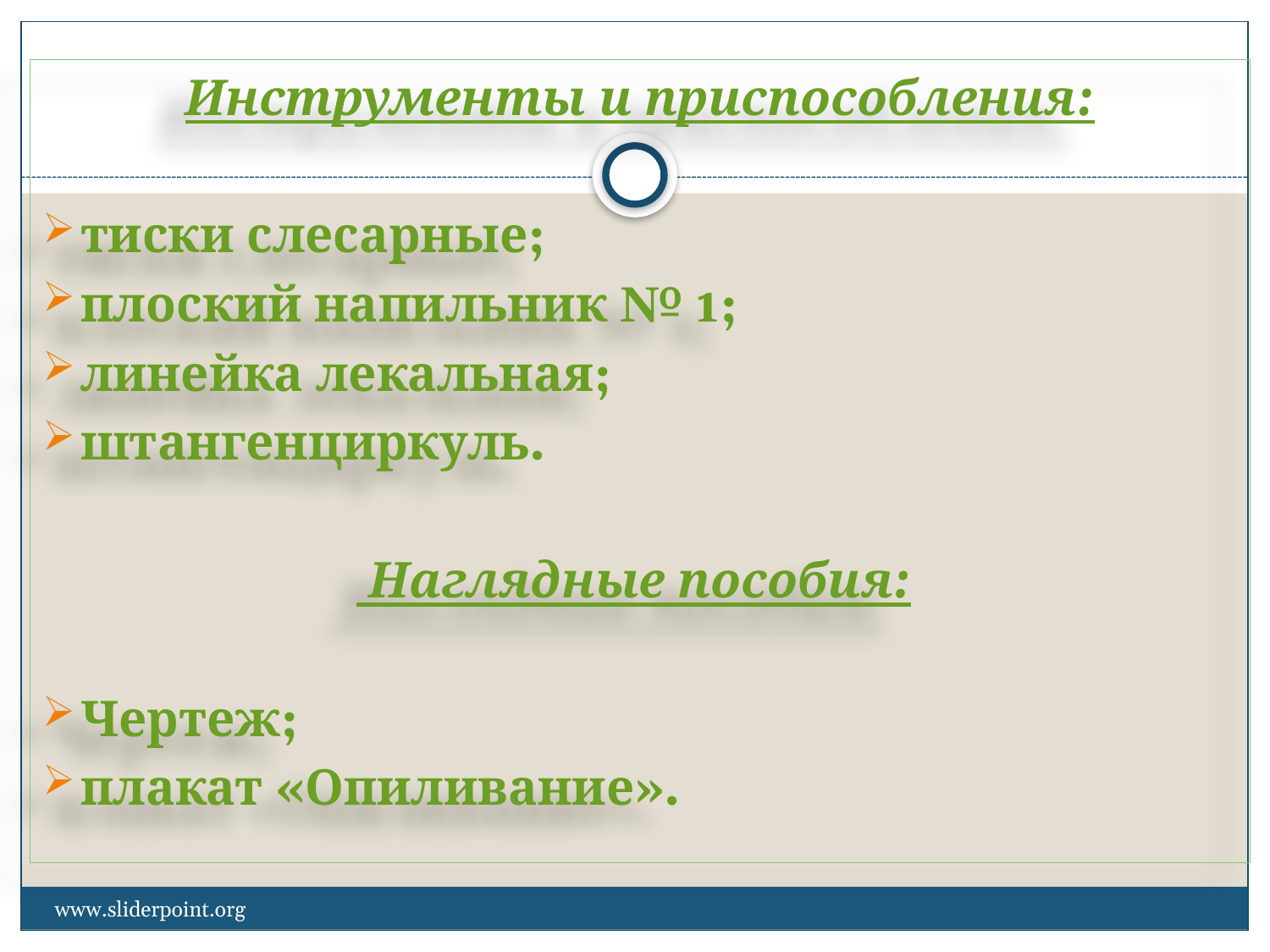

Инструменты и приспособления:

тиски слесарные;
плоский напильник № 1;
линейка лекальная;
штангенциркуль.

 Наглядные пособия:

Чертеж;
плакат «Опиливание».
www.sliderpoint.org